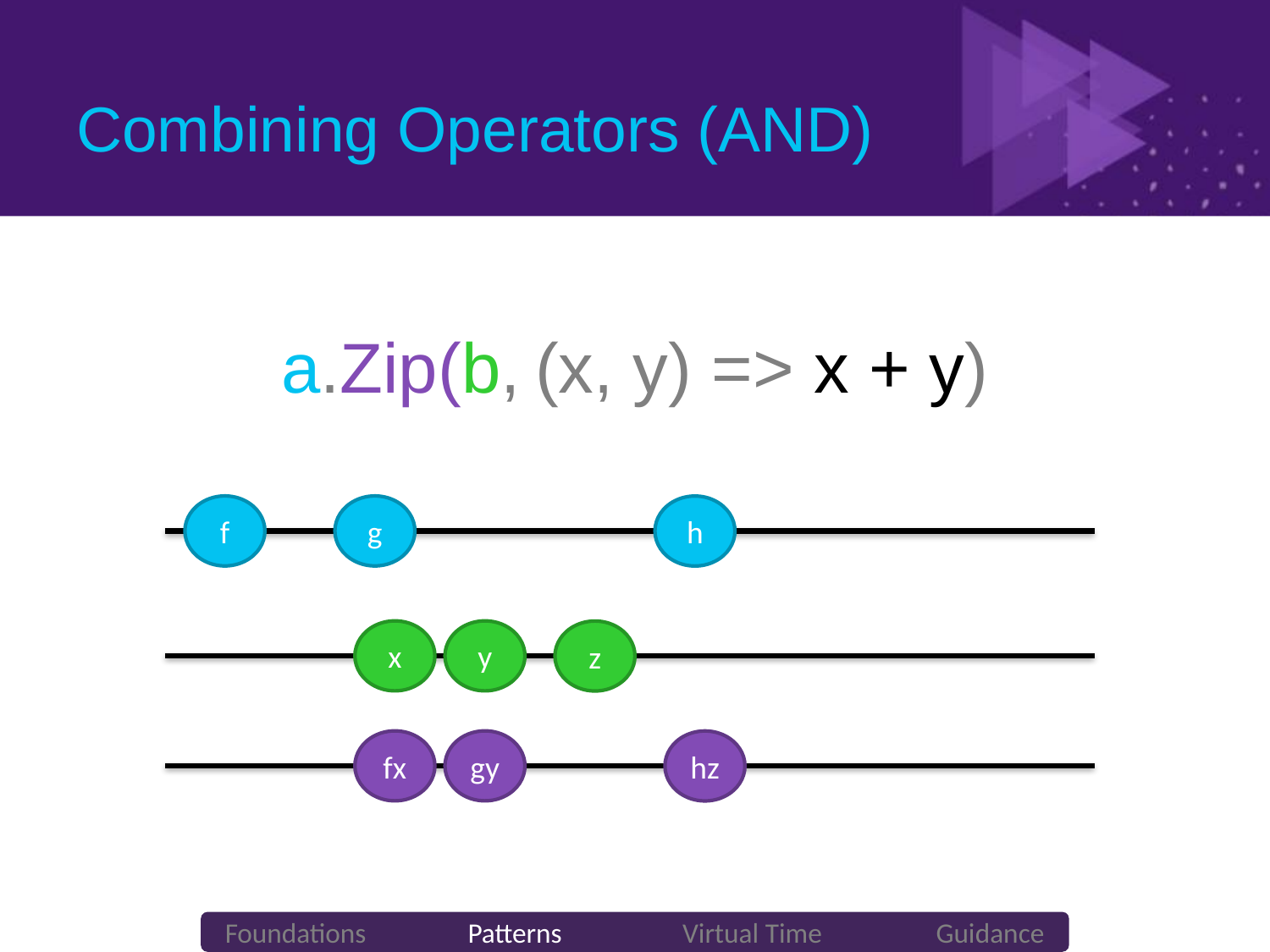

# Combining Operators (AND)
a.Zip(b,	(x, y) => x + y)

f
g
h
x
y
z
fx
gy
hz
Theory
Foundations                Patterns                   Virtual Time                  Guidance